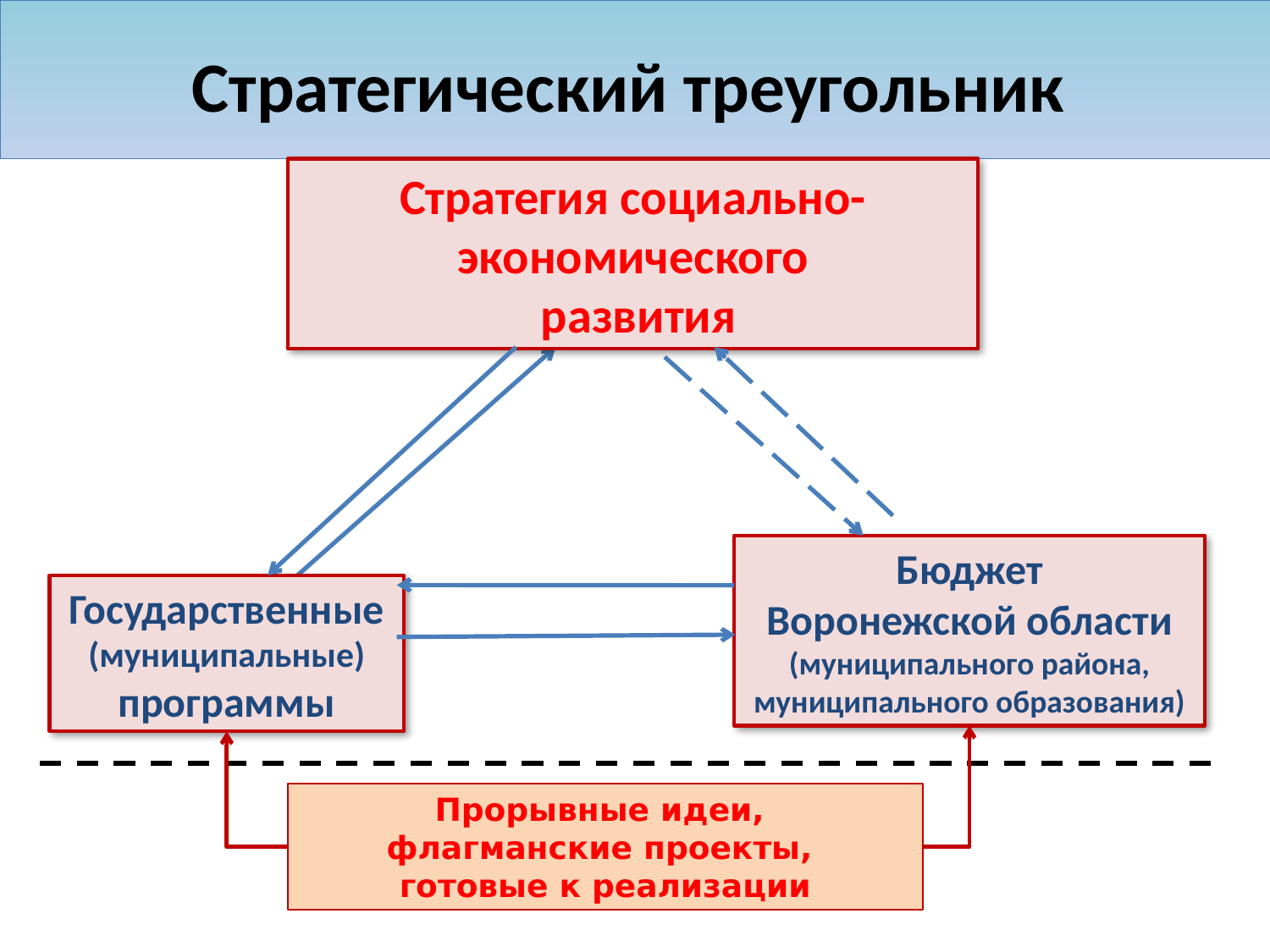

Стратегический треугольник
Стратегия социально-экономического
 развития
Бюджет
Воронежской области (муниципального района, муниципального образования)
Государственные (муниципальные) программы
Прорывные идеи,
флагманские проекты,
готовые к реализации